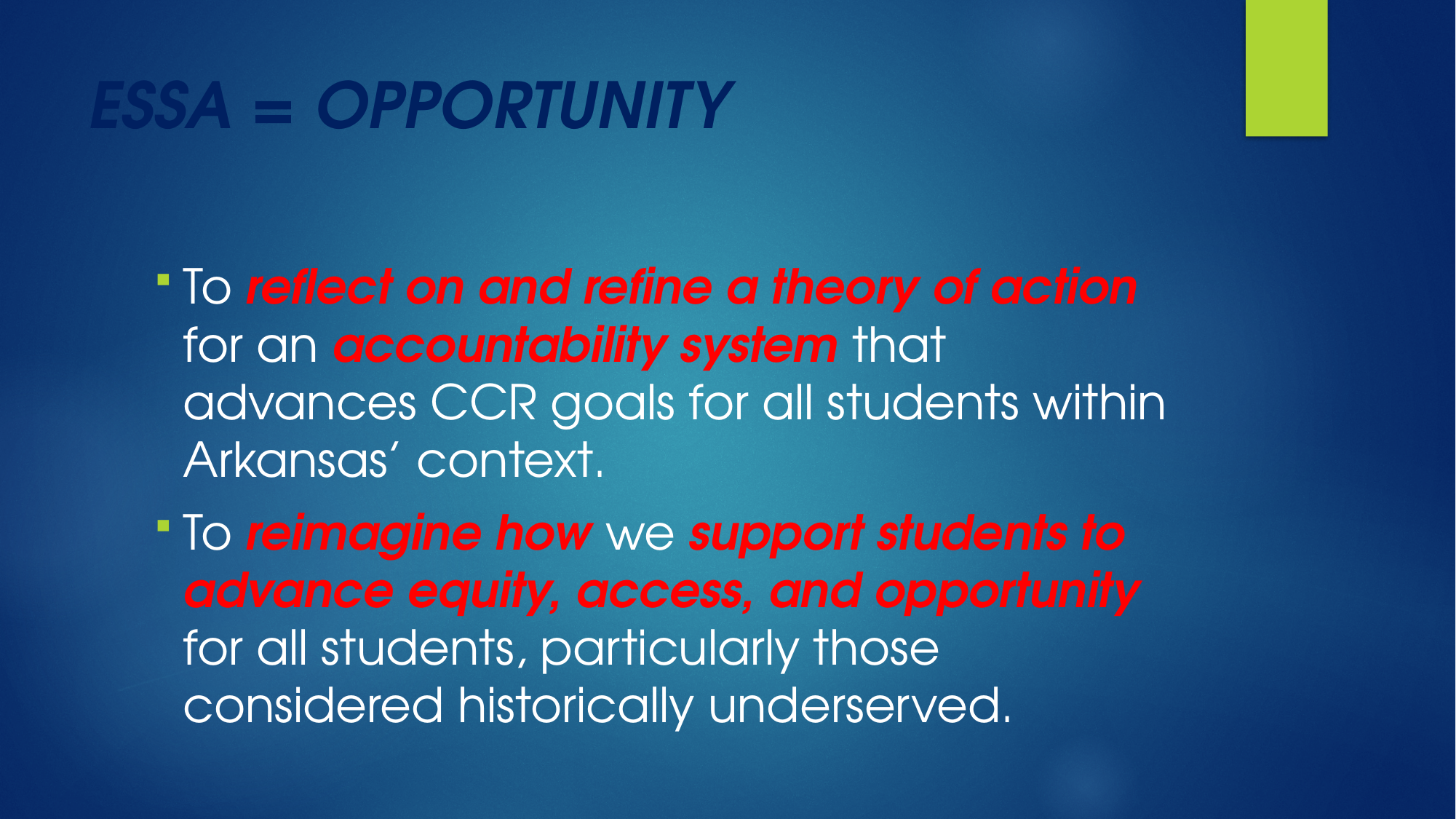

# ESSA = OPPORTUNITY
To reflect on and refine a theory of action for an accountability system that advances CCR goals for all students within Arkansas’ context.
To reimagine how we support students to advance equity, access, and opportunity for all students, particularly those considered historically underserved.